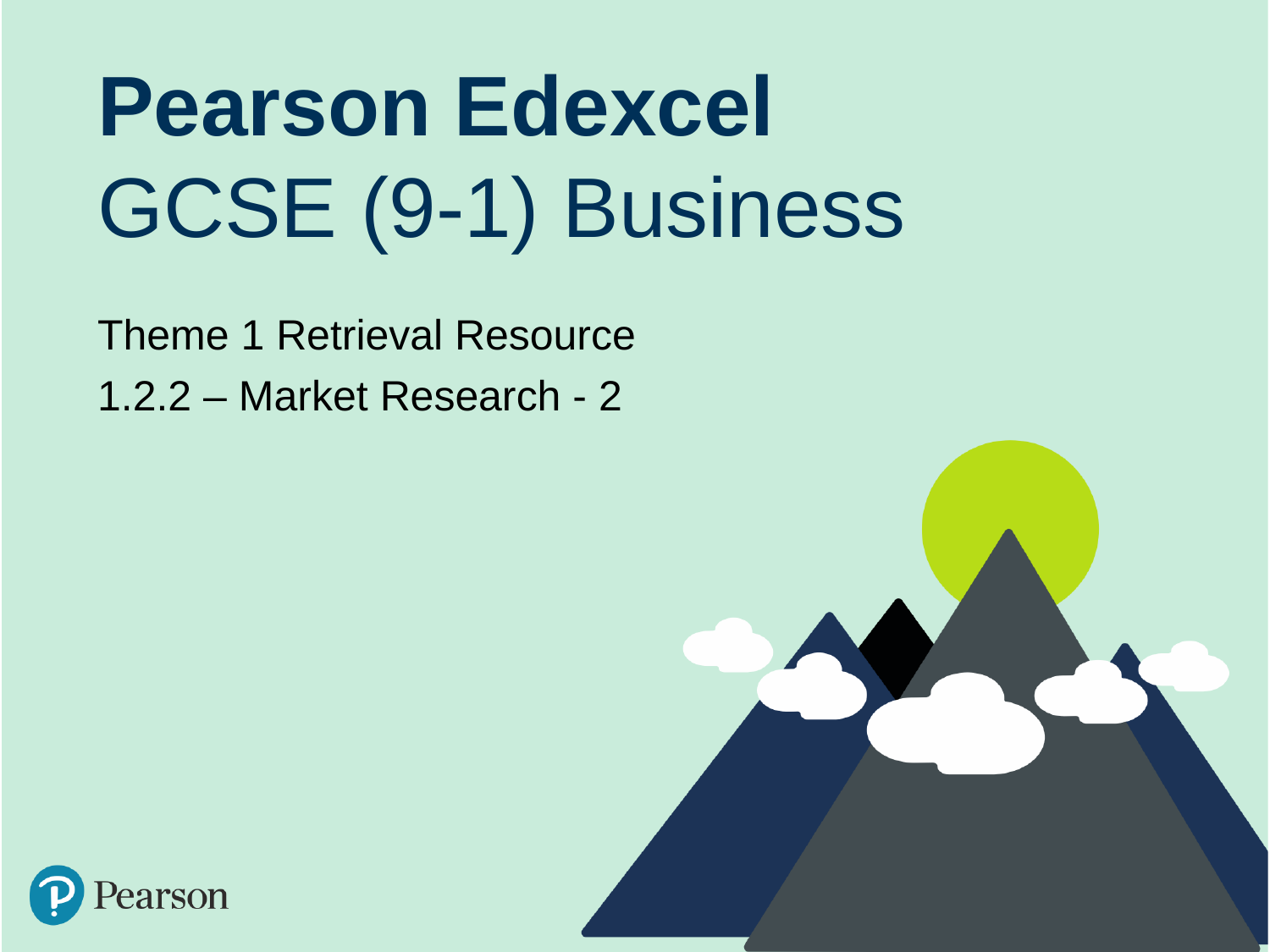

Pearson Edexcel
GCSE (9-1) Business
Theme 1 Retrieval Resource
1.2.2 – Market Research - 2